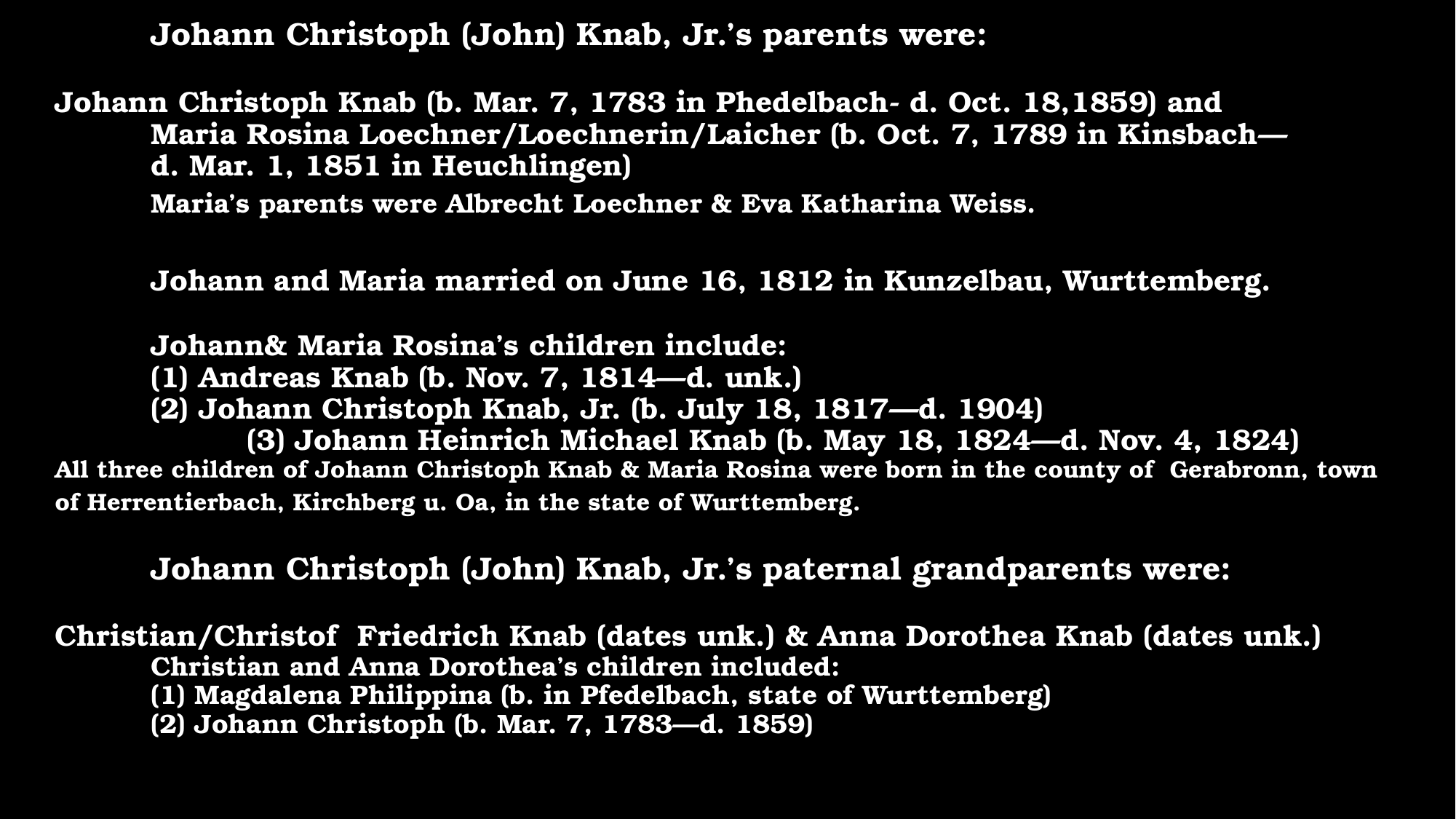

# Johann Christoph (John) Knab, Jr.’s parents were: Johann Christoph Knab (b. Mar. 7, 1783 in Phedelbach- d. Oct. 18,1859) and Maria Rosina Loechner/Loechnerin/Laicher (b. Oct. 7, 1789 in Kinsbach— d. Mar. 1, 1851 in Heuchlingen) Maria’s parents were Albrecht Loechner & Eva Katharina Weiss. Johann and Maria married on June 16, 1812 in Kunzelbau, Wurttemberg. Johann& Maria Rosina’s children include: (1) Andreas Knab (b. Nov. 7, 1814—d. unk.) (2) Johann Christoph Knab, Jr. (b. July 18, 1817—d. 1904) (3) Johann Heinrich Michael Knab (b. May 18, 1824—d. Nov. 4, 1824) All three children of Johann Christoph Knab & Maria Rosina were born in the county of  Gerabronn, town of Herrentierbach, Kirchberg u. Oa, in the state of Wurttemberg. Johann Christoph (John) Knab, Jr.’s paternal grandparents were: Christian/Christof  Friedrich Knab (dates unk.) & Anna Dorothea Knab (dates unk.) Christian and Anna Dorothea’s children included: (1) Magdalena Philippina (b. in Pfedelbach, state of Wurttemberg) (2) Johann Christoph (b. Mar. 7, 1783—d. 1859)